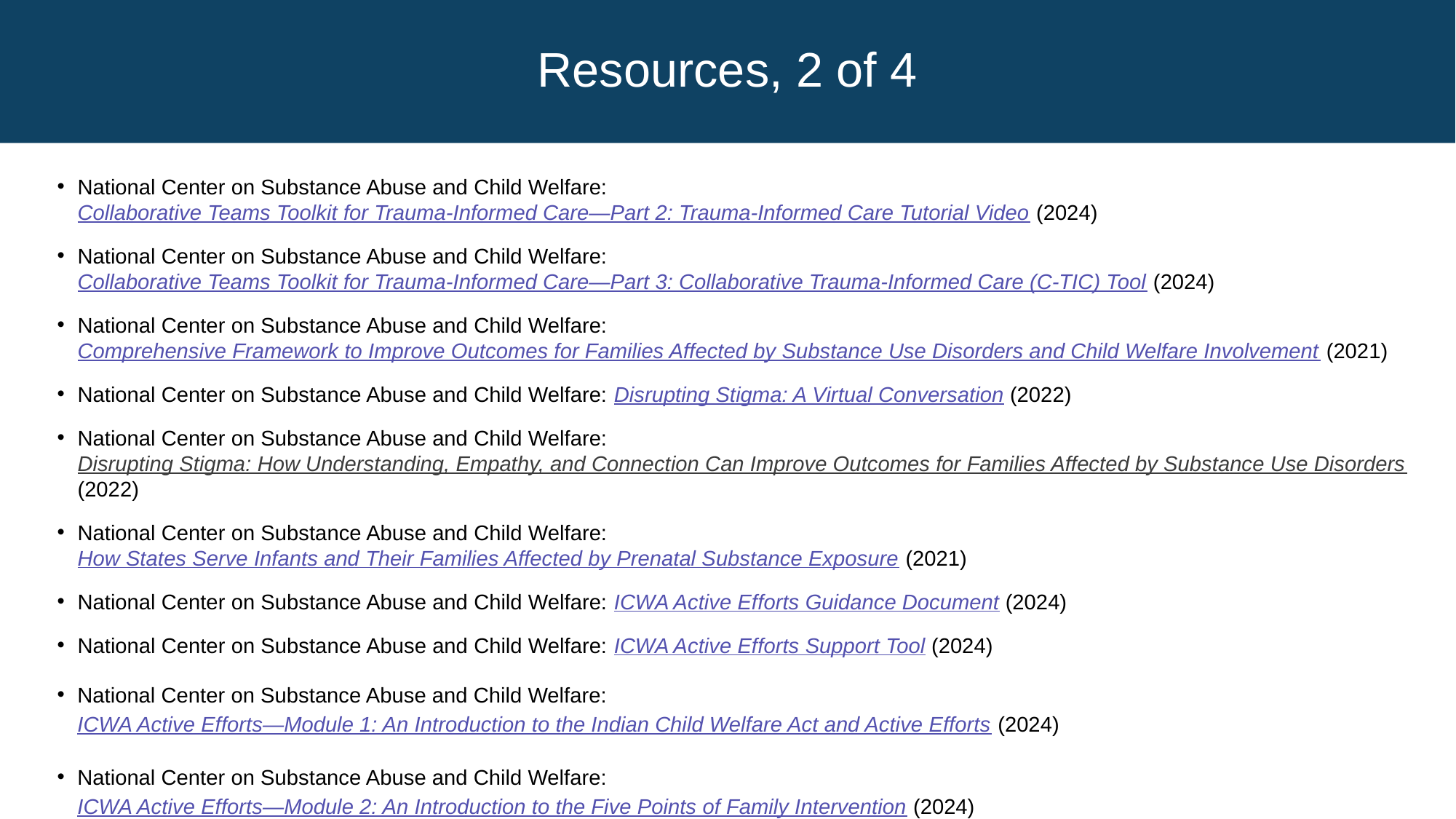

# Resources, 2 of 4
National Center on Substance Abuse and Child Welfare: Collaborative Teams Toolkit for Trauma-Informed Care—Part 2: Trauma-Informed Care Tutorial Video (2024)
National Center on Substance Abuse and Child Welfare: Collaborative Teams Toolkit for Trauma-Informed Care—Part 3: Collaborative Trauma-Informed Care (C-TIC) Tool (2024)
National Center on Substance Abuse and Child Welfare: Comprehensive Framework to Improve Outcomes for Families Affected by Substance Use Disorders and Child Welfare Involvement (2021)
National Center on Substance Abuse and Child Welfare: Disrupting Stigma: A Virtual Conversation (2022)
National Center on Substance Abuse and Child Welfare: Disrupting Stigma: How Understanding, Empathy, and Connection Can Improve Outcomes for Families Affected by Substance Use Disorders (2022)
National Center on Substance Abuse and Child Welfare: How States Serve Infants and Their Families Affected by Prenatal Substance Exposure (2021)
National Center on Substance Abuse and Child Welfare: ICWA Active Efforts Guidance Document (2024)
National Center on Substance Abuse and Child Welfare: ICWA Active Efforts Support Tool (2024)
National Center on Substance Abuse and Child Welfare: ICWA Active Efforts—Module 1: An Introduction to the Indian Child Welfare Act and Active Efforts (2024)
National Center on Substance Abuse and Child Welfare: ICWA Active Efforts—Module 2: An Introduction to the Five Points of Family Intervention (2024)